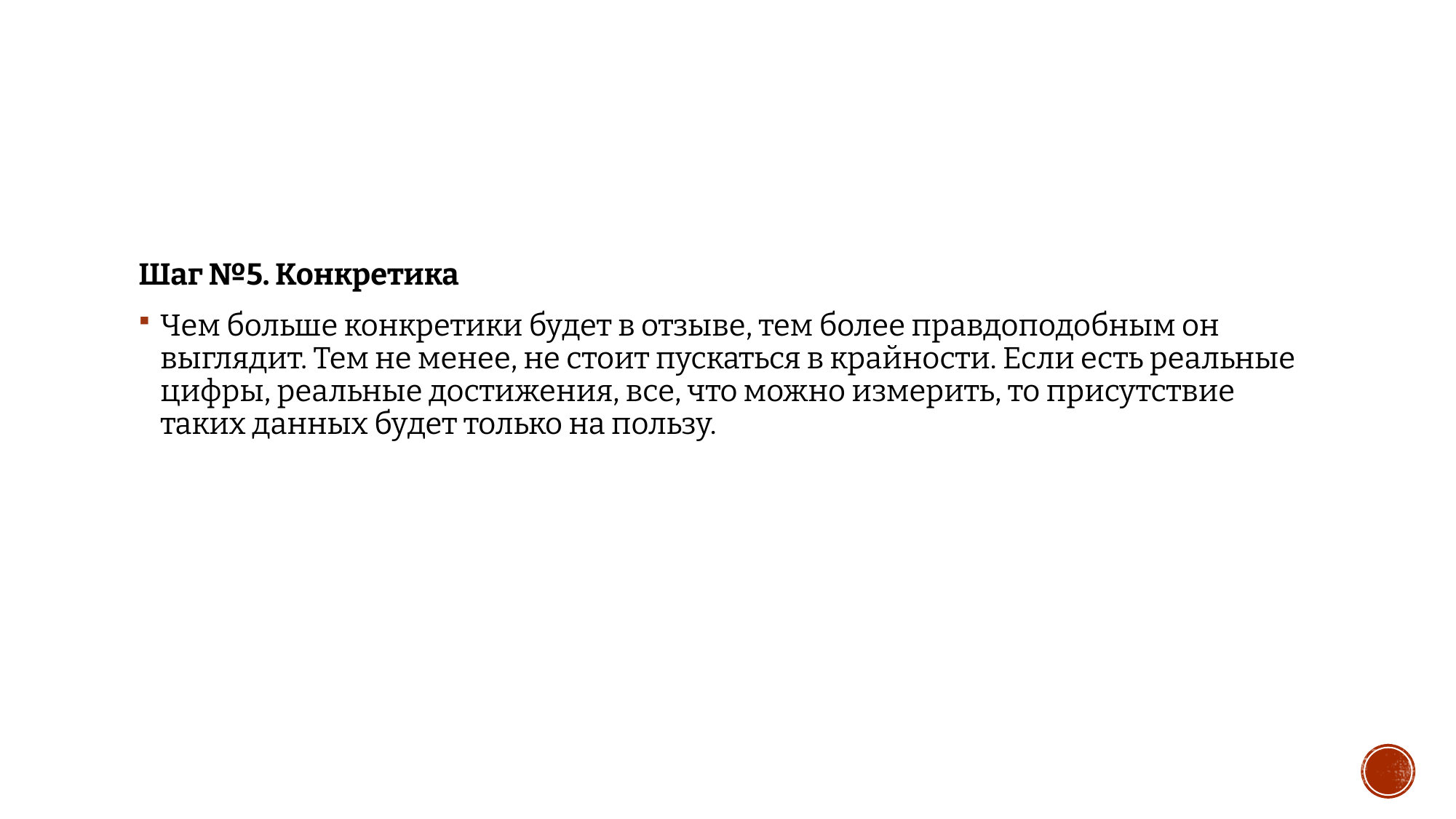

Шаг №5. Конкретика
Чем больше конкретики будет в отзыве, тем более правдоподобным он выглядит. Тем не менее, не стоит пускаться в крайности. Если есть реальные цифры, реальные достижения, все, что можно измерить, то присутствие таких данных будет только на пользу.